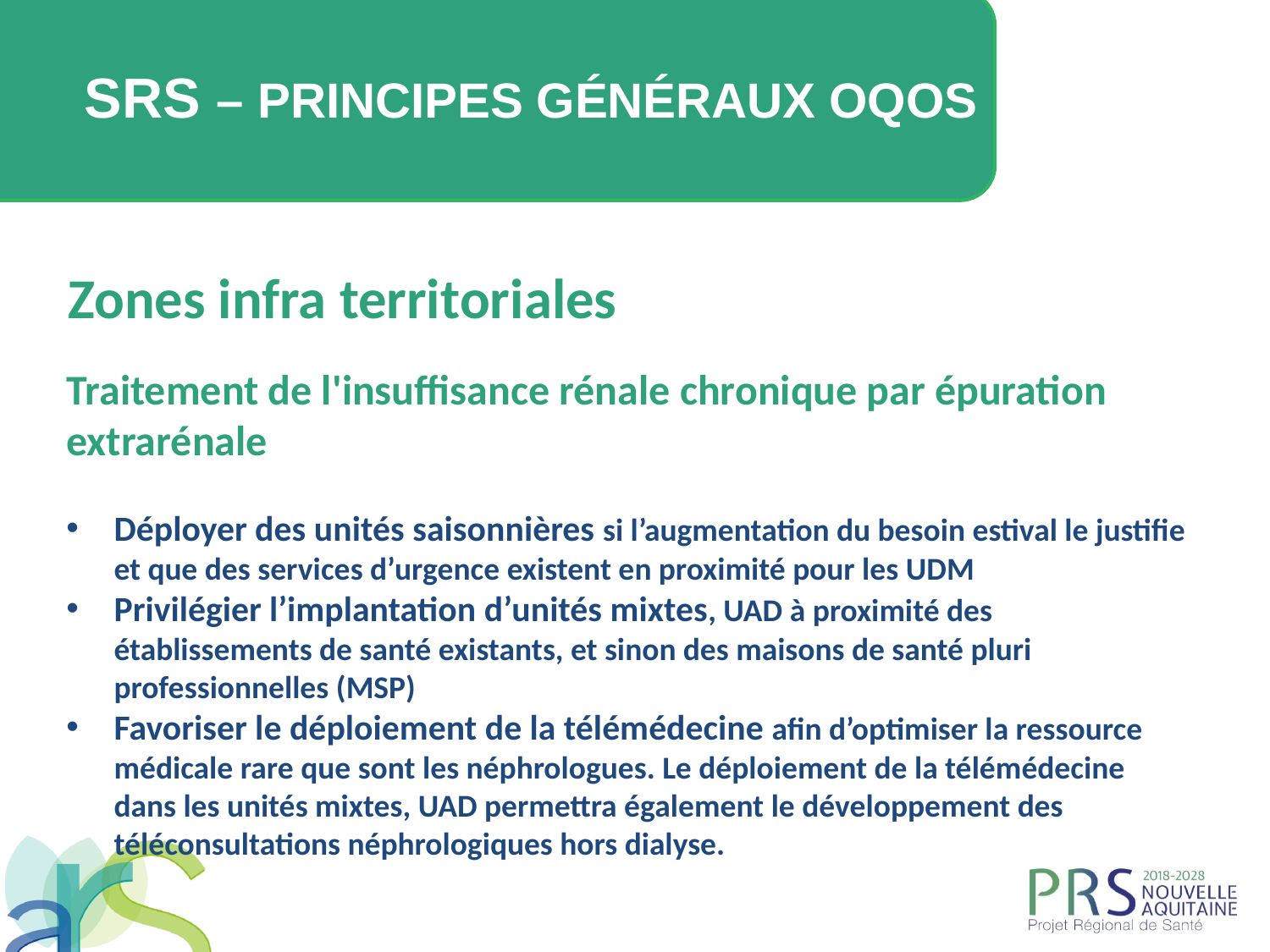

SRS – Principes généraux OQOS
Zones infra territoriales

Traitement de l'insuffisance rénale chronique par épuration extrarénale

Déployer des unités saisonnières si l’augmentation du besoin estival le justifie et que des services d’urgence existent en proximité pour les UDM
Privilégier l’implantation d’unités mixtes, UAD à proximité des établissements de santé existants, et sinon des maisons de santé pluri professionnelles (MSP)
Favoriser le déploiement de la télémédecine afin d’optimiser la ressource médicale rare que sont les néphrologues. Le déploiement de la télémédecine dans les unités mixtes, UAD permettra également le développement des téléconsultations néphrologiques hors dialyse.